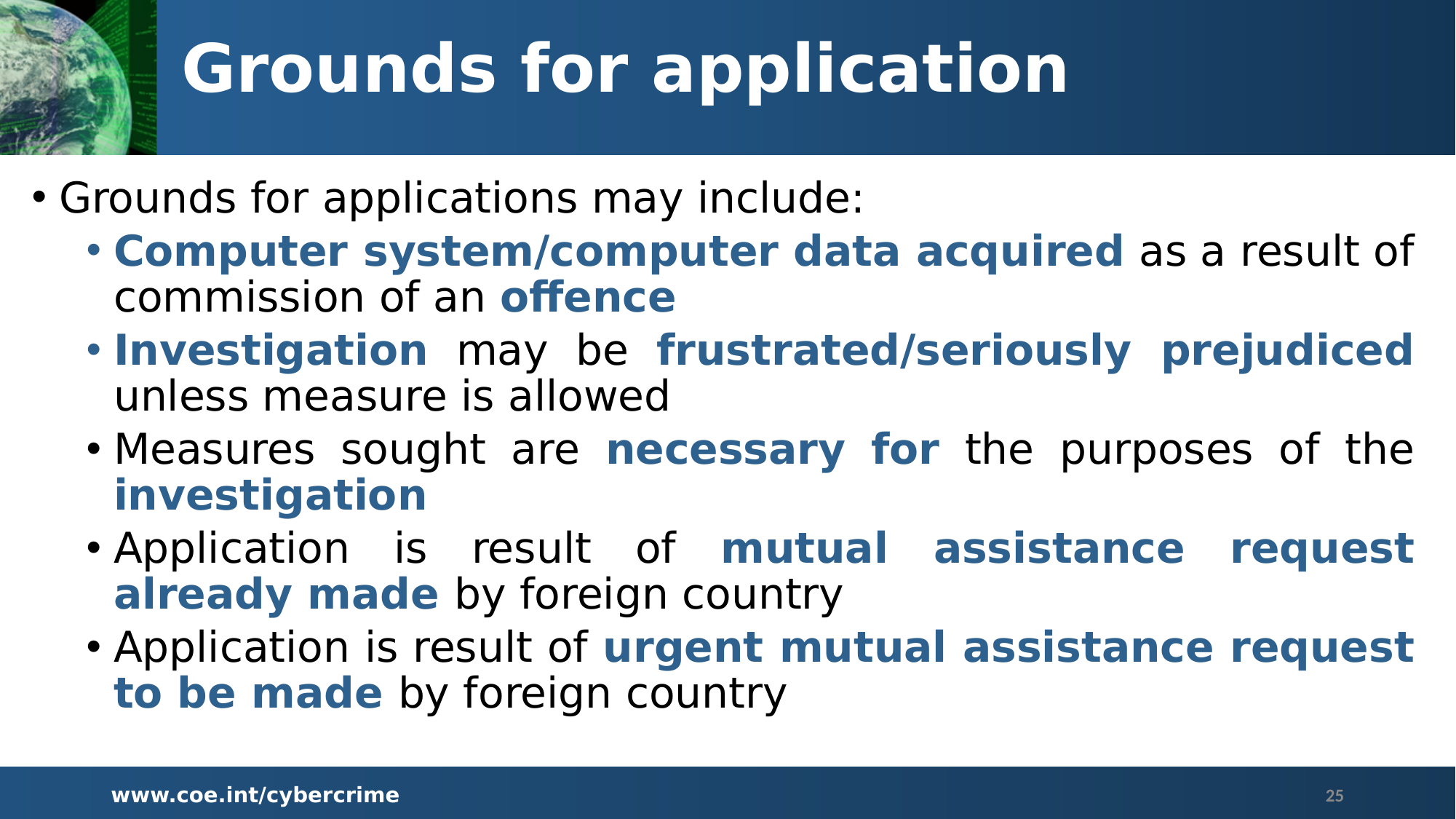

# Grounds for application
Grounds for applications may include:
Computer system/computer data acquired as a result of commission of an offence
Investigation may be frustrated/seriously prejudiced unless measure is allowed
Measures sought are necessary for the purposes of the investigation
Application is result of mutual assistance request already made by foreign country
Application is result of urgent mutual assistance request to be made by foreign country

www.coe.int/cybercrime
25